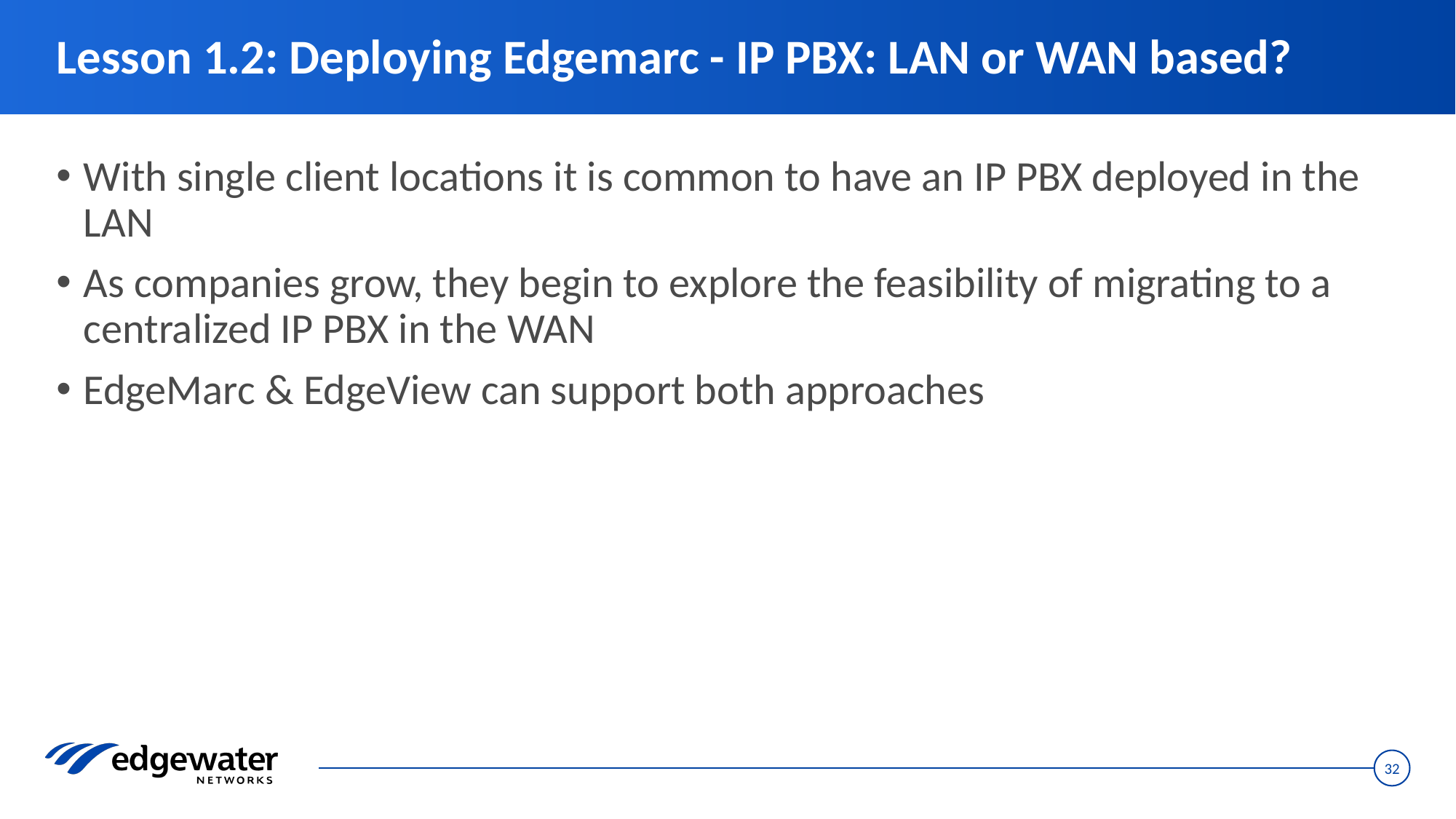

# Lesson 1.2: Deploying Edgemarc - IP PBX: LAN or WAN based?
With single client locations it is common to have an IP PBX deployed in the LAN
As companies grow, they begin to explore the feasibility of migrating to a centralized IP PBX in the WAN
EdgeMarc & EdgeView can support both approaches